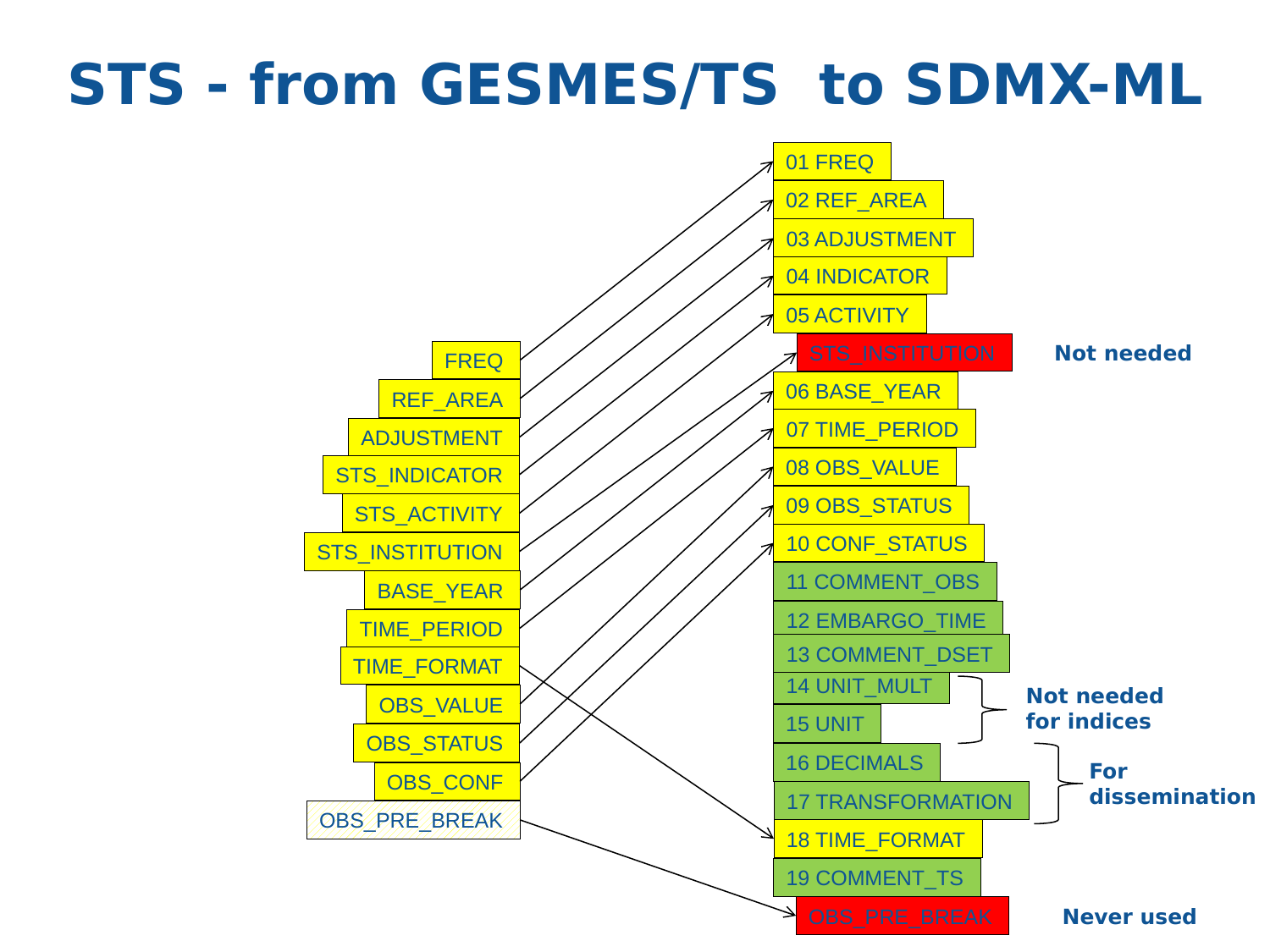

STS - from GESMES/TS  to SDMX-ML
01 FREQ
02 REF_AREA
03 ADJUSTMENT
04 INDICATOR
05 ACTIVITY
Not needed
STS_INSTITUTION
FREQ
06 BASE_YEAR
REF_AREA
07 TIME_PERIOD
ADJUSTMENT
08 OBS_VALUE
STS_INDICATOR
09 OBS_STATUS
STS_ACTIVITY
10 CONF_STATUS
STS_INSTITUTION
11 COMMENT_OBS
BASE_YEAR
12 EMBARGO_TIME
TIME_PERIOD
13 COMMENT_DSET
TIME_FORMAT
14 UNIT_MULT

Not needed
for indices
OBS_VALUE
15 UNIT
OBS_STATUS
16 DECIMALS

For
dissemination
OBS_CONF
17 TRANSFORMATION
OBS_PRE_BREAK
18 TIME_FORMAT
19 COMMENT_TS
OBS_PRE_BREAK
Never used